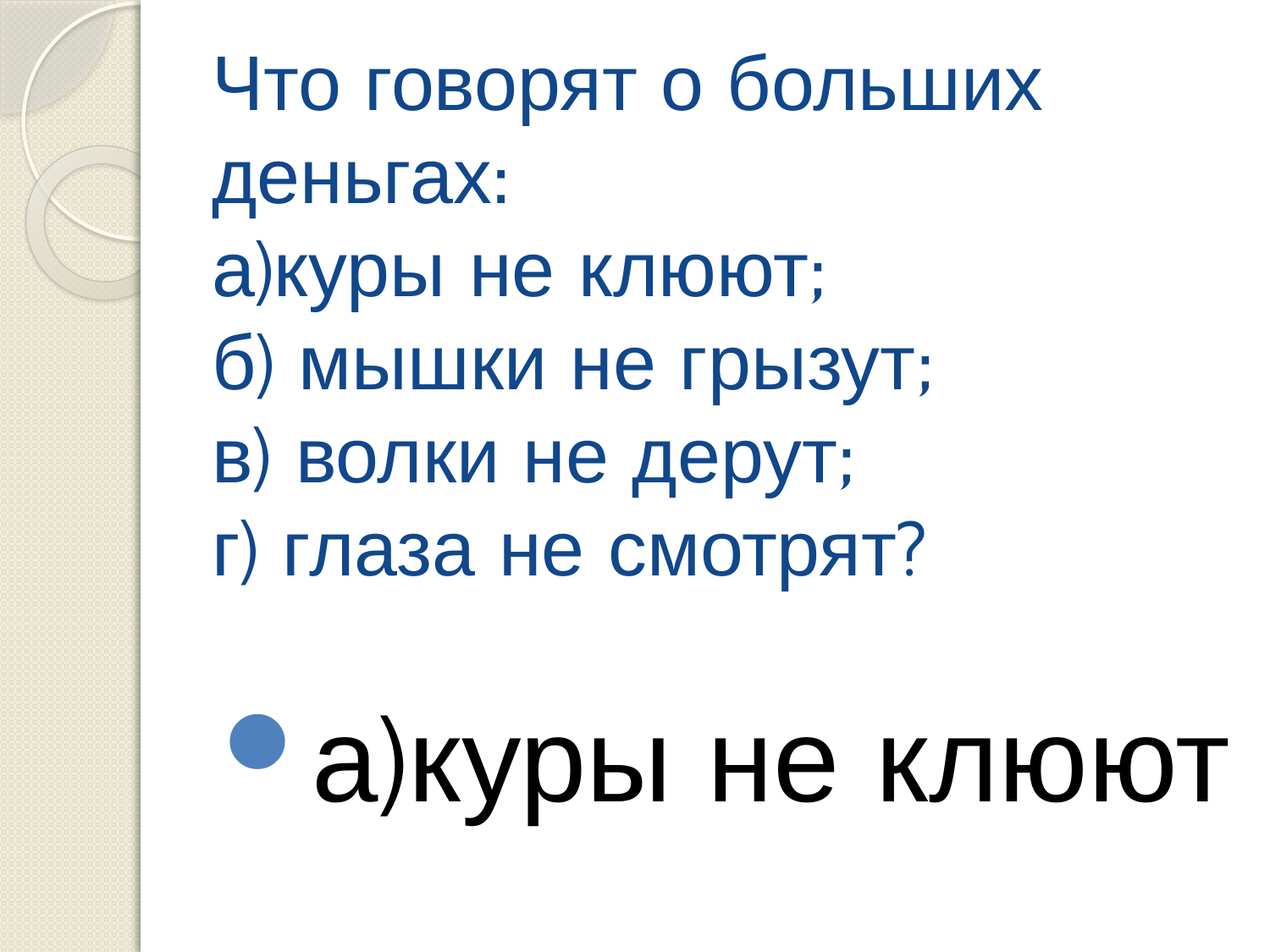

# Что говорят о больших деньгах: а)куры не клюют; б) мышки не грызут; в) волки не дерут; г) глаза не смотрят?
а)куры не клюют